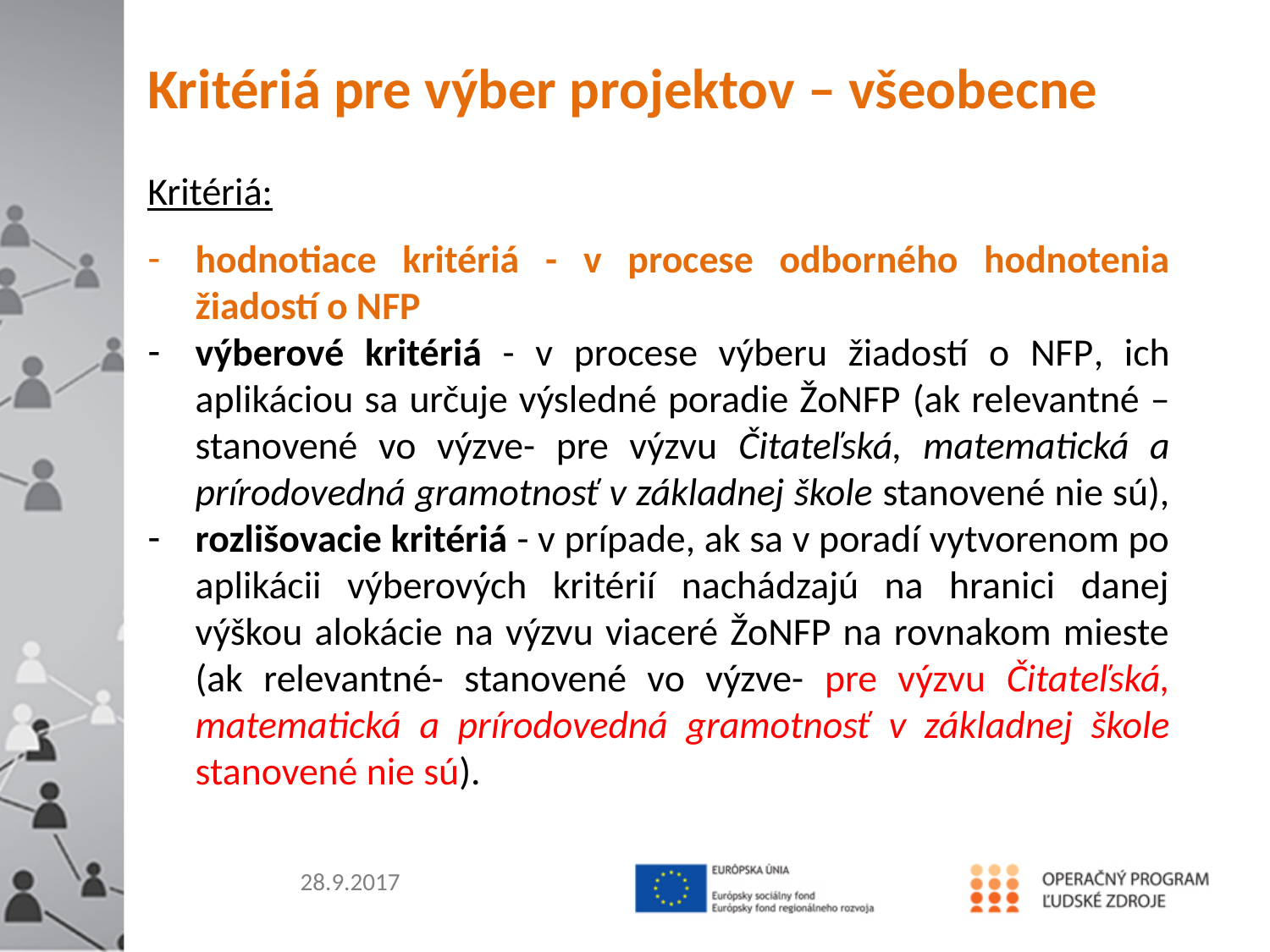

Kritériá pre výber projektov – všeobecne

Kritériá:

hodnotiace kritériá - v procese odborného hodnotenia žiadostí o NFP
výberové kritériá - v procese výberu žiadostí o NFP, ich aplikáciou sa určuje výsledné poradie ŽoNFP (ak relevantné – stanovené vo výzve- pre výzvu Čitateľská, matematická a prírodovedná gramotnosť v základnej škole stanovené nie sú),
rozlišovacie kritériá - v prípade, ak sa v poradí vytvorenom po aplikácii výberových kritérií nachádzajú na hranici danej výškou alokácie na výzvu viaceré ŽoNFP na rovnakom mieste (ak relevantné- stanovené vo výzve- pre výzvu Čitateľská, matematická a prírodovedná gramotnosť v základnej škole stanovené nie sú).

28.9.2017